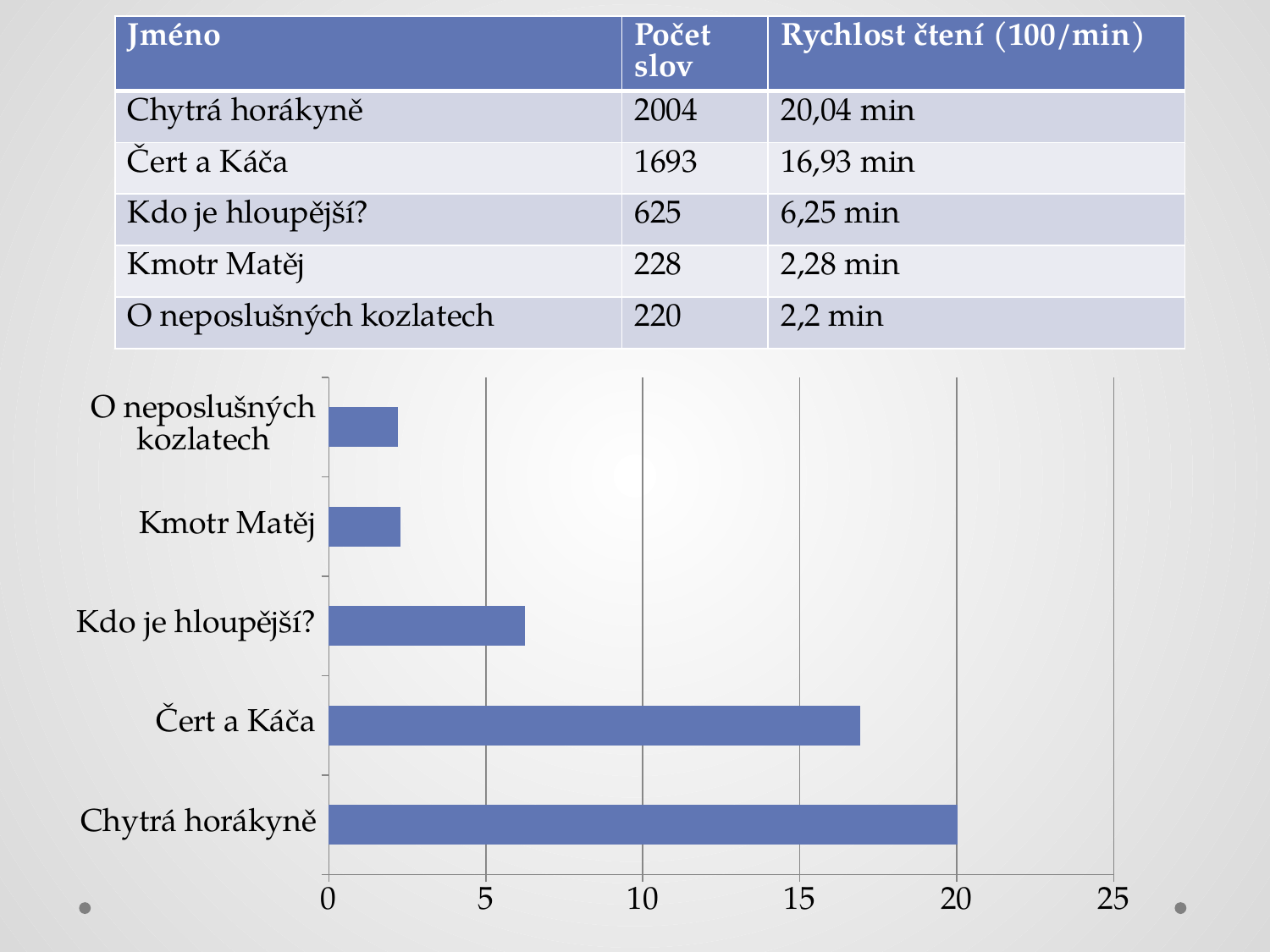

| Jméno | Počet slov | Rychlost čtení (100/min) |
| --- | --- | --- |
| Chytrá horákyně | 2004 | 20,04 min |
| Čert a Káča | 1693 | 16,93 min |
| Kdo je hloupější? | 625 | 6,25 min |
| Kmotr Matěj | 228 | 2,28 min |
| O neposlušných kozlatech | 220 | 2,2 min |

### Chart

| Category | Minuty |
|---|---|
| Chytrá horákyně | 20.04 |
| Čert a Káča | 16.93 |
| Kdo je hloupější? | 6.25 |
| Kmotr Matěj | 2.28 |
| O neposlušných kozlatech | 2.2 |